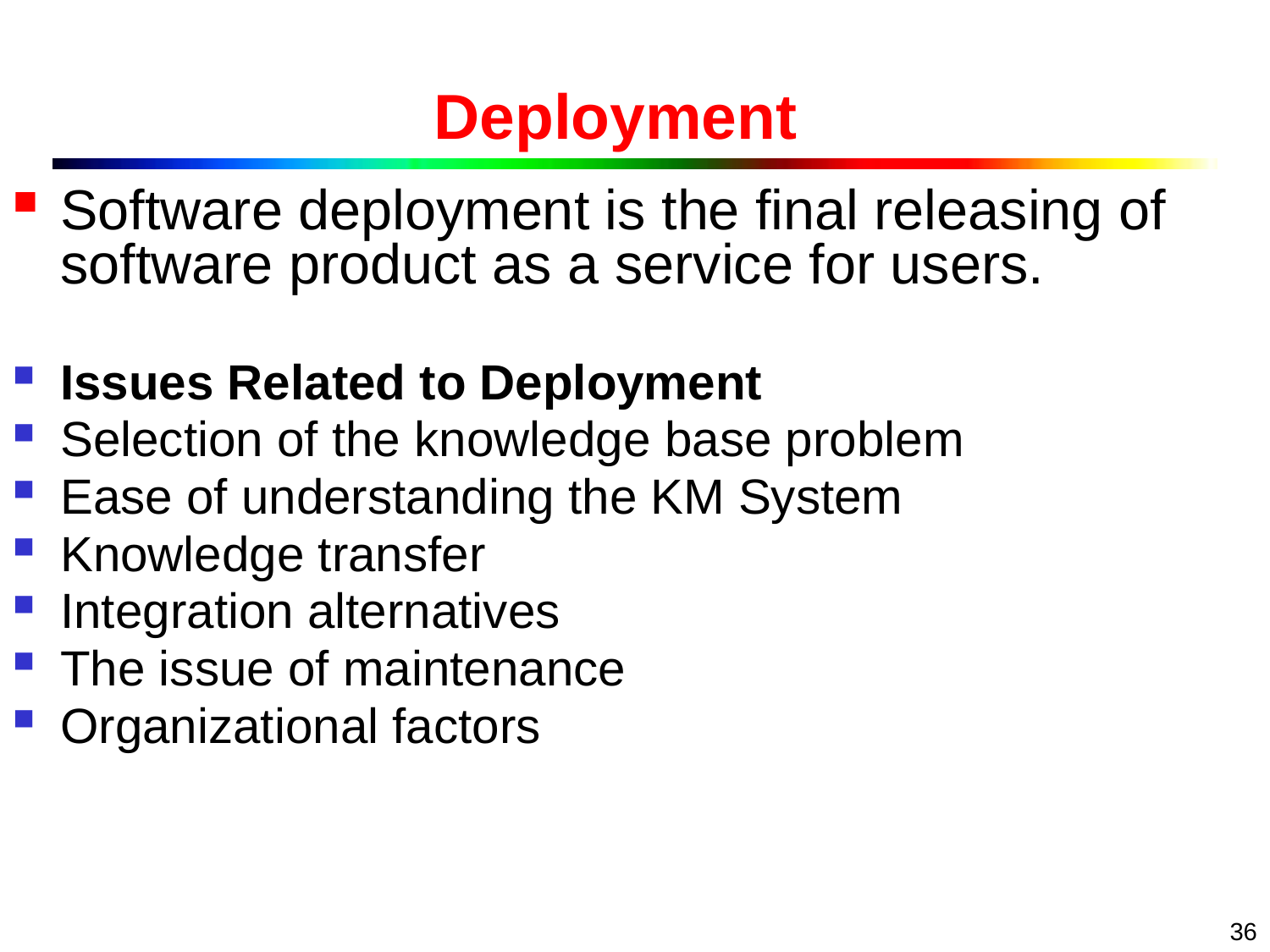

Deployment
# Software deployment is the final releasing of software product as a service for users.

Issues Related to Deployment
Selection of the knowledge base problem
Ease of understanding the KM System
Knowledge transfer
Integration alternatives
The issue of maintenance
Organizational factors
36